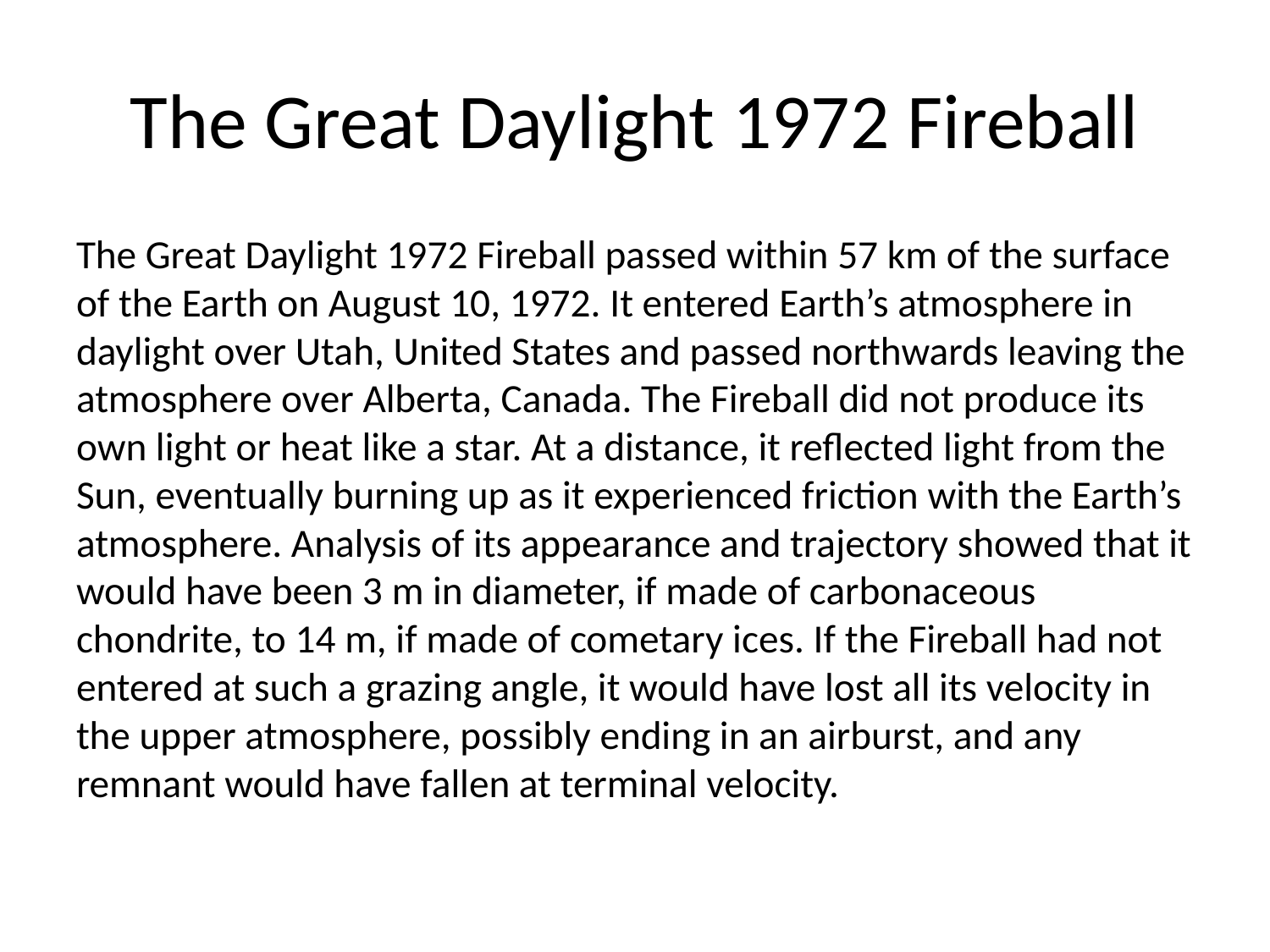

# The Great Daylight 1972 Fireball
The Great Daylight 1972 Fireball passed within 57 km of the surface of the Earth on August 10, 1972. It entered Earth’s atmosphere in daylight over Utah, United States and passed northwards leaving the atmosphere over Alberta, Canada. The Fireball did not produce its own light or heat like a star. At a distance, it reflected light from the Sun, eventually burning up as it experienced friction with the Earth’s atmosphere. Analysis of its appearance and trajectory showed that it would have been 3 m in diameter, if made of carbonaceous chondrite, to 14 m, if made of cometary ices. If the Fireball had not entered at such a grazing angle, it would have lost all its velocity in the upper atmosphere, possibly ending in an airburst, and any remnant would have fallen at terminal velocity.